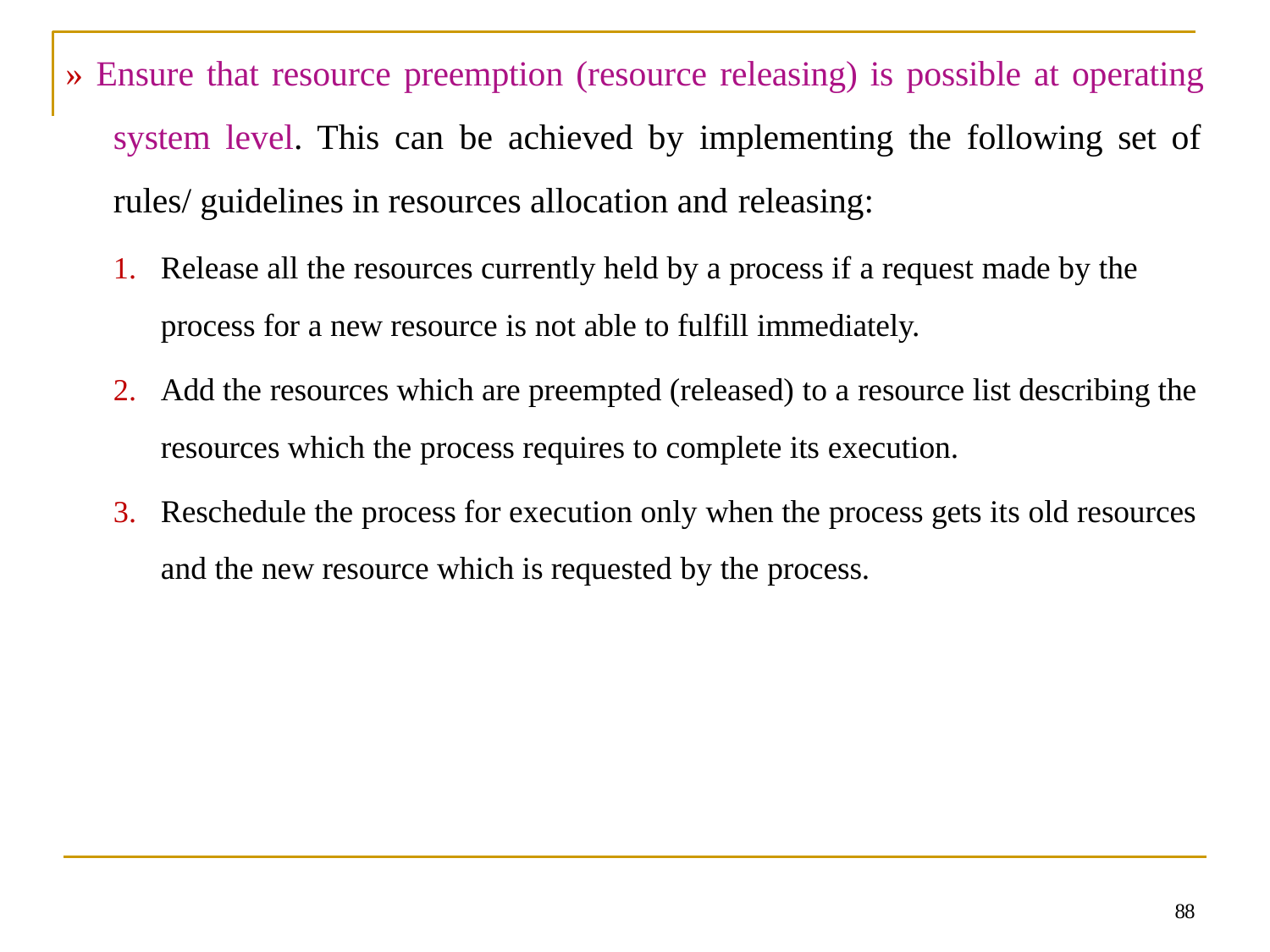

# » Ensure that resource preemption (resource releasing) is possible at operating  system level. This can be achieved by implementing the following set of  rules/ guidelines in resources allocation and releasing:
Release all the resources currently held by a process if a request made by the
process for a new resource is not able to fulfill immediately.
Add the resources which are preempted (released) to a resource list describing the  resources which the process requires to complete its execution.
Reschedule the process for execution only when the process gets its old resources  and the new resource which is requested by the process.

88